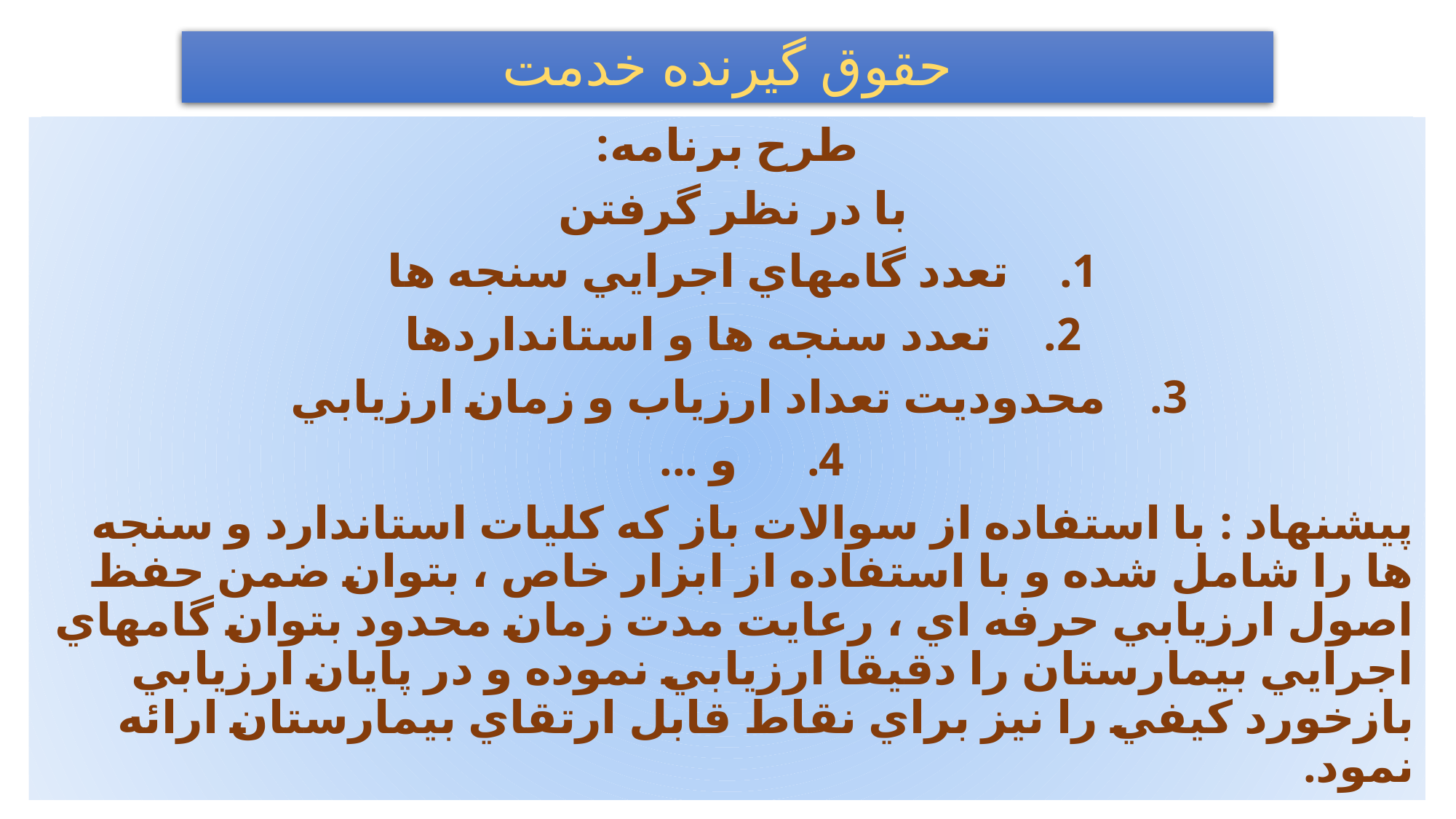

# حقوق گيرنده خدمت
طرح برنامه:
با در نظر گرفتن
تعدد گامهاي اجرايي سنجه ها
تعدد سنجه ها و استانداردها
محدوديت تعداد ارزياب و زمان ارزيابي
و ...
پيشنهاد : با استفاده از سوالات باز که کليات استاندارد و سنجه ها را شامل شده و با استفاده از ابزار خاص ، بتوان ضمن حفظ اصول ارزيابي حرفه اي ، رعايت مدت زمان محدود بتوان گامهاي اجرايي بيمارستان را دقيقا ارزيابي نموده و در پايان ارزيابي بازخورد کيفي را نيز براي نقاط قابل ارتقاي بيمارستان ارائه نمود.